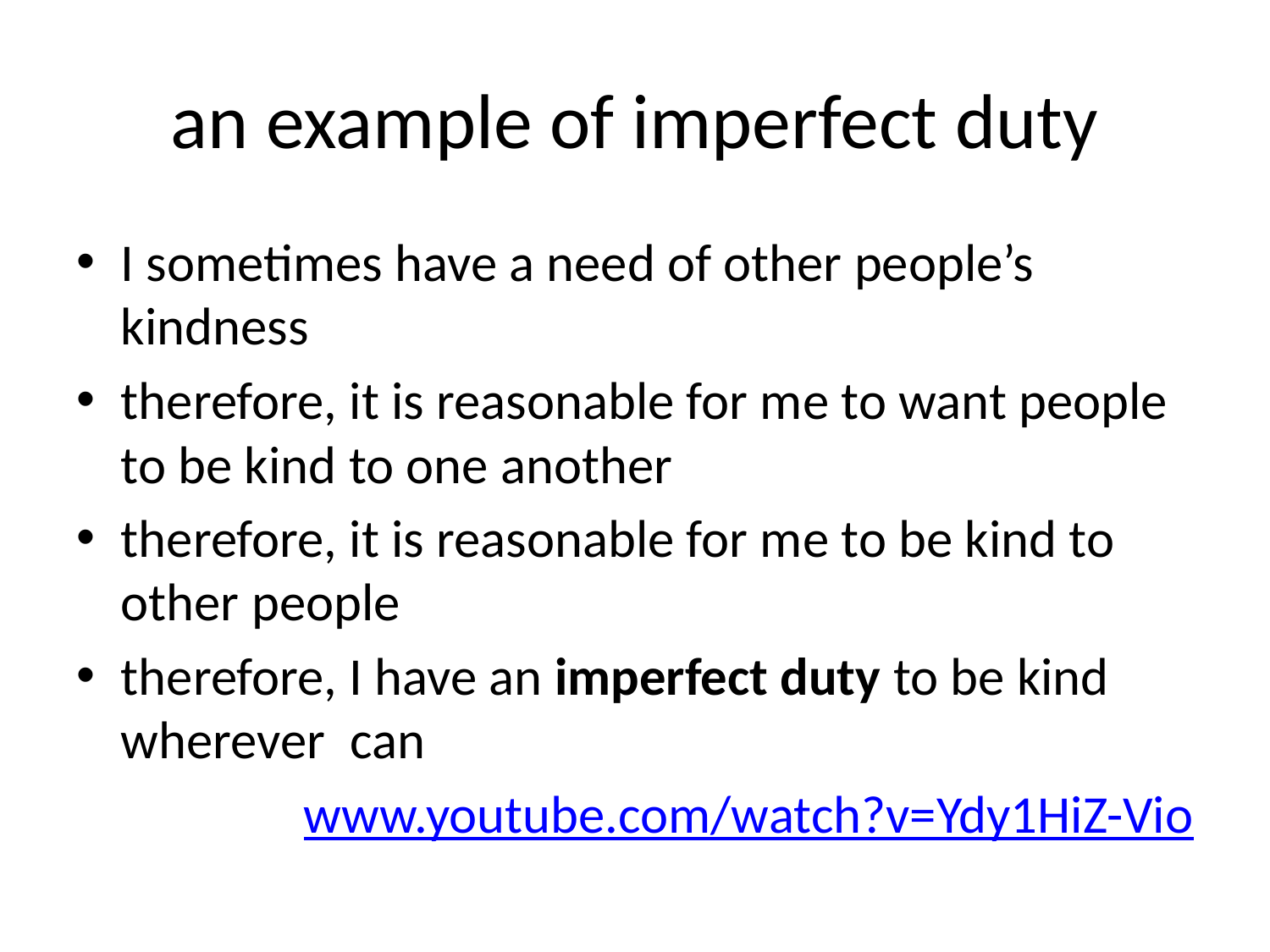

# an example of imperfect duty
I sometimes have a need of other people’s kindness
therefore, it is reasonable for me to want people to be kind to one another
therefore, it is reasonable for me to be kind to other people
therefore, I have an imperfect duty to be kind wherever  can
www.youtube.com/watch?v=Ydy1HiZ-Vio